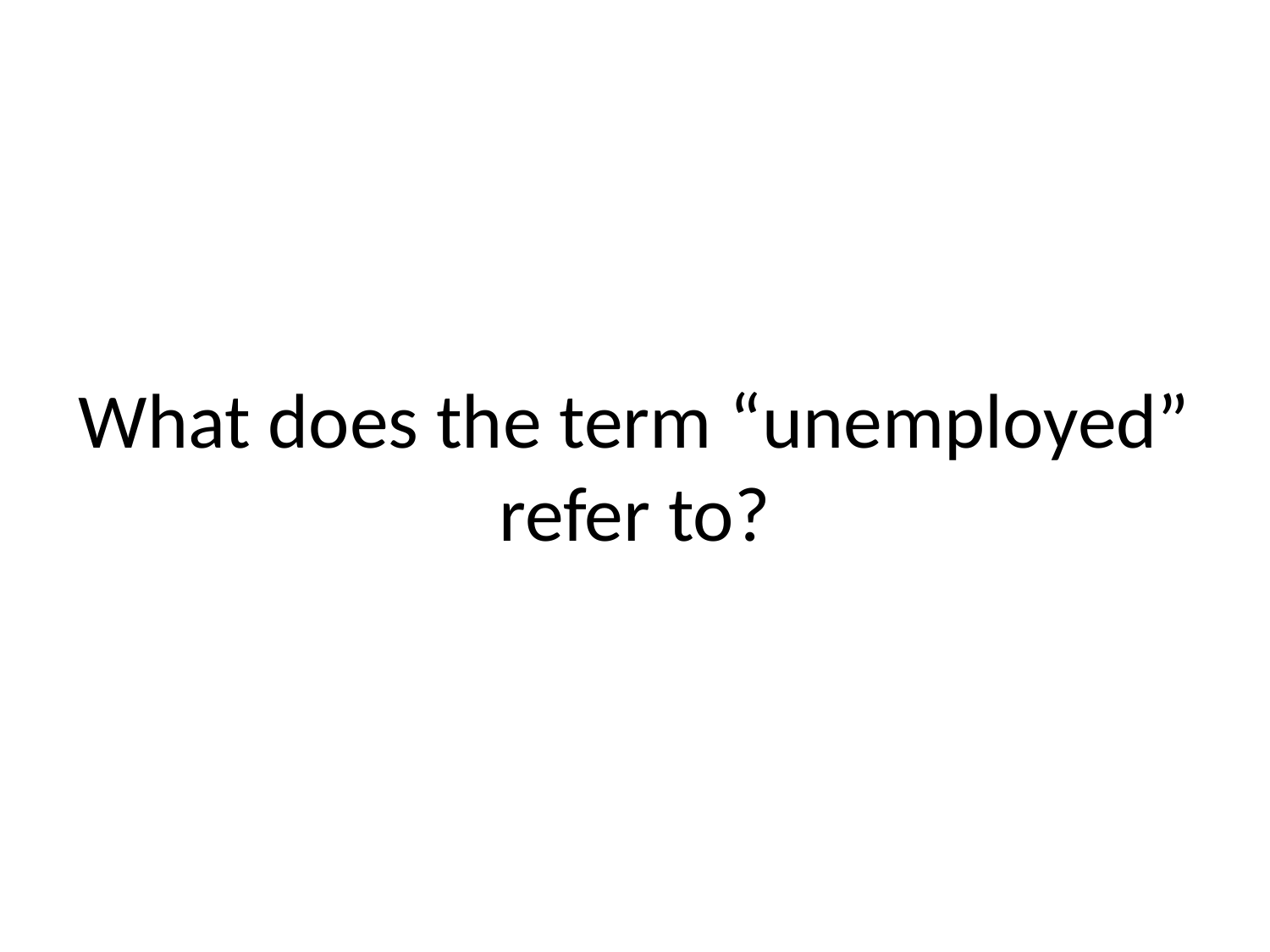

# What does the term “unemployed” refer to?